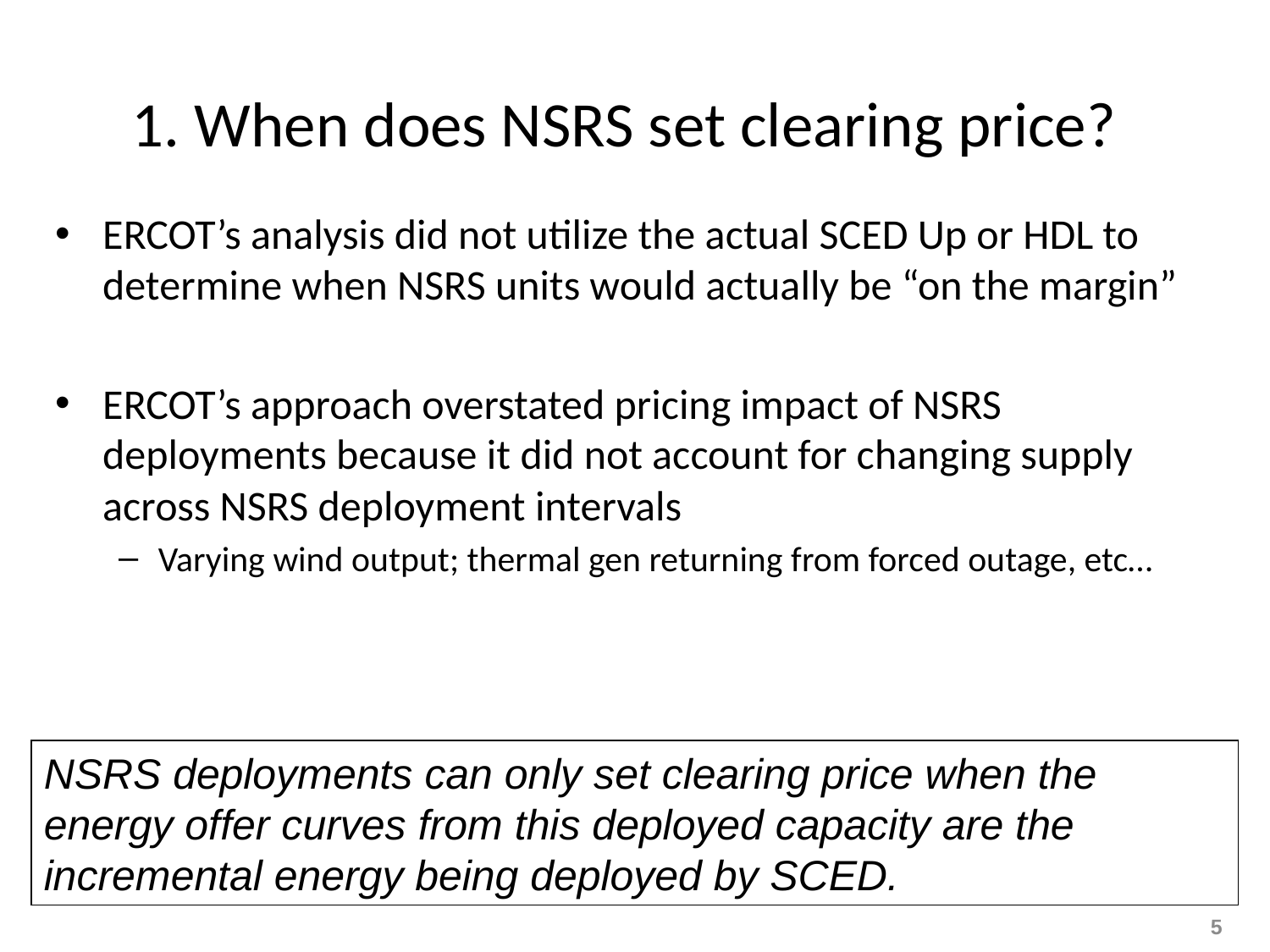

# 1. When does NSRS set clearing price?
ERCOT’s analysis did not utilize the actual SCED Up or HDL to determine when NSRS units would actually be “on the margin”

ERCOT’s approach overstated pricing impact of NSRS deployments because it did not account for changing supply across NSRS deployment intervals
Varying wind output; thermal gen returning from forced outage, etc…
NSRS deployments can only set clearing price when the energy offer curves from this deployed capacity are the incremental energy being deployed by SCED.
5